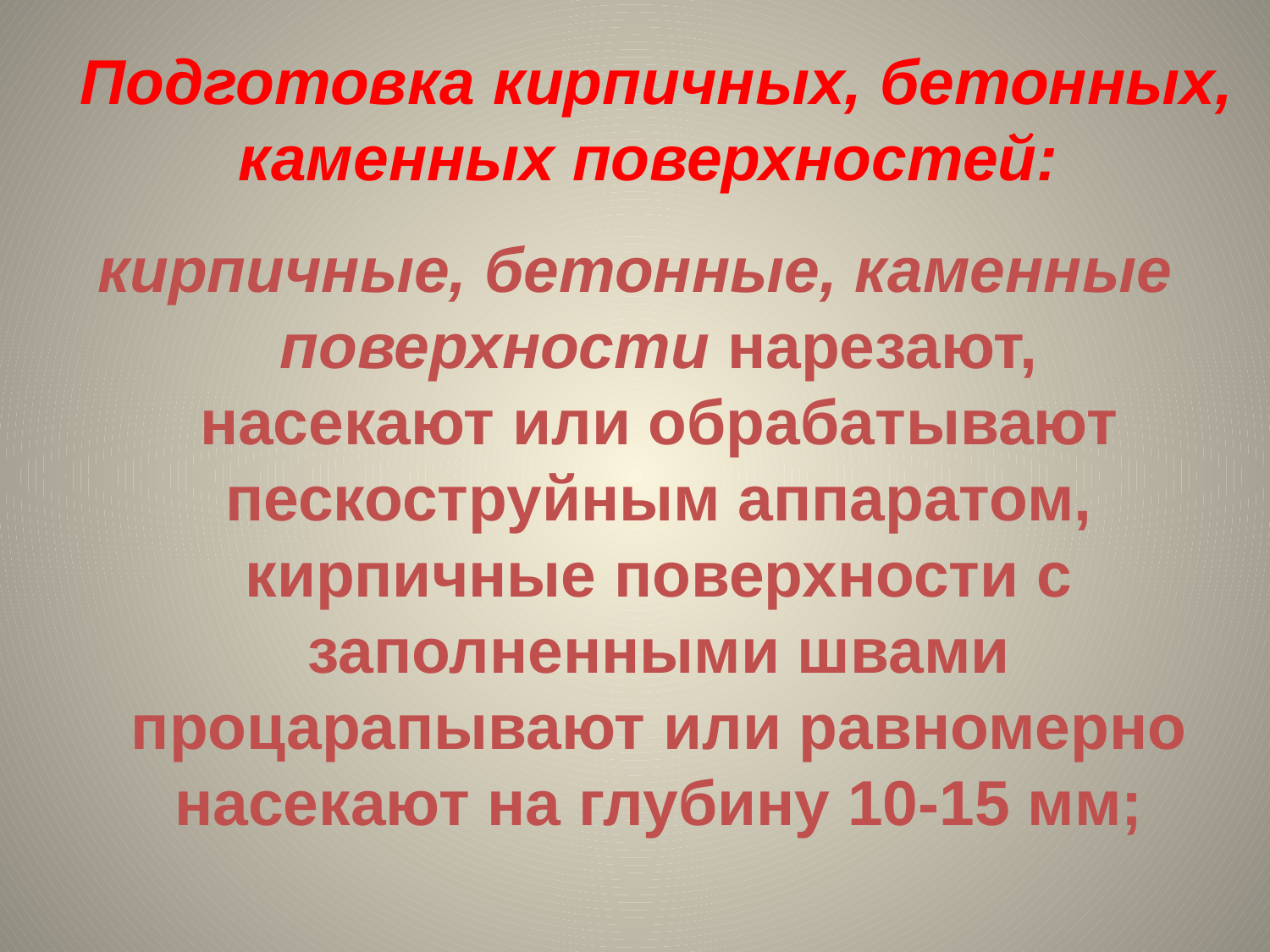

# Подготовка кирпичных, бетонных, каменных поверхностей:
кирпичные, бетонные, каменные поверхности нарезают, насекают или обрабатывают пескоструйным аппаратом, кирпичные поверхности с заполненными швами процарапывают или равномерно насекают на глубину 10-15 мм;